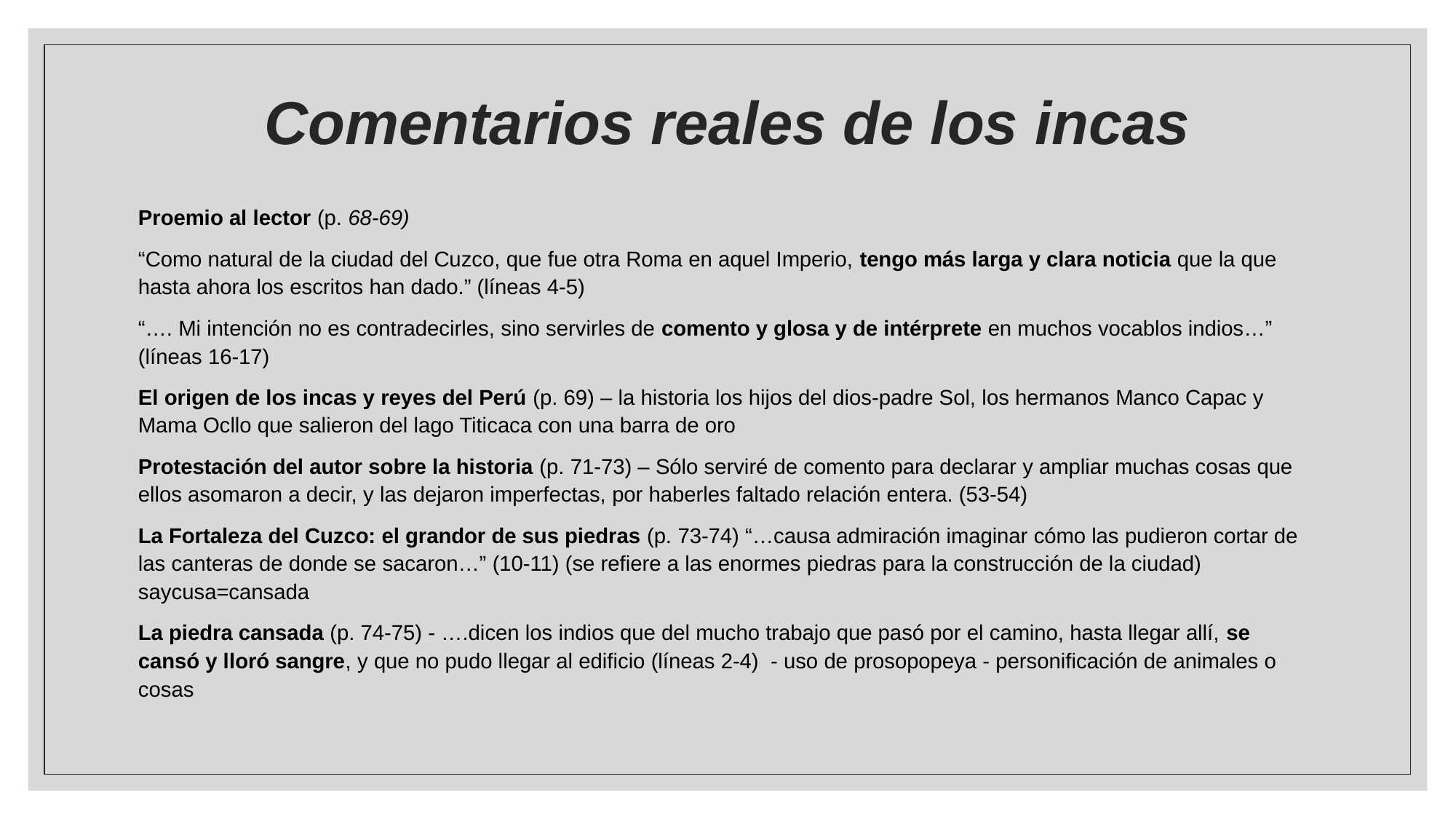

# Comentarios reales de los incas
Proemio al lector (p. 68-69)
“Como natural de la ciudad del Cuzco, que fue otra Roma en aquel Imperio, tengo más larga y clara noticia que la que hasta ahora los escritos han dado.” (líneas 4-5)
“…. Mi intención no es contradecirles, sino servirles de comento y glosa y de intérprete en muchos vocablos indios…” (líneas 16-17)
El origen de los incas y reyes del Perú (p. 69) – la historia los hijos del dios-padre Sol, los hermanos Manco Capac y Mama Ocllo que salieron del lago Titicaca con una barra de oro
Protestación del autor sobre la historia (p. 71-73) – Sólo serviré de comento para declarar y ampliar muchas cosas que ellos asomaron a decir, y las dejaron imperfectas, por haberles faltado relación entera. (53-54)
La Fortaleza del Cuzco: el grandor de sus piedras (p. 73-74) “…causa admiración imaginar cómo las pudieron cortar de las canteras de donde se sacaron…” (10-11) (se refiere a las enormes piedras para la construcción de la ciudad) saycusa=cansada
La piedra cansada (p. 74-75) - ….dicen los indios que del mucho trabajo que pasó por el camino, hasta llegar allí, se cansó y lloró sangre, y que no pudo llegar al edificio (líneas 2-4)  - uso de prosopopeya - personificación de animales o cosas